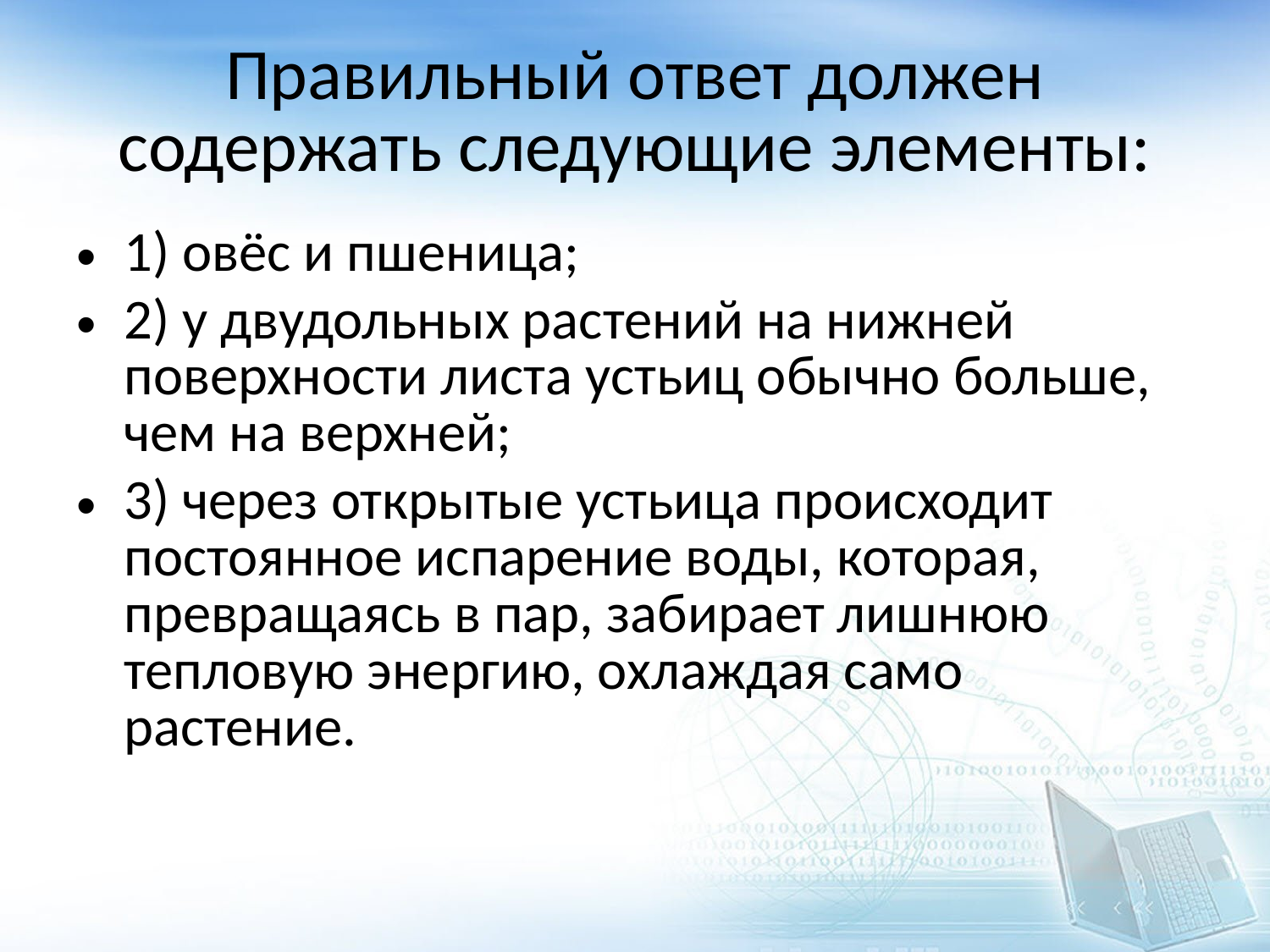

# Правильный ответ должен содержать следующие элементы:
1) овёс и пшеница;
2) у двудольных растений на нижней поверхности листа устьиц обычно больше, чем на верхней;
3) через открытые устьица происходит постоянное испарение воды, которая, превращаясь в пар, забирает лишнюю тепловую энергию, охлаждая само растение.